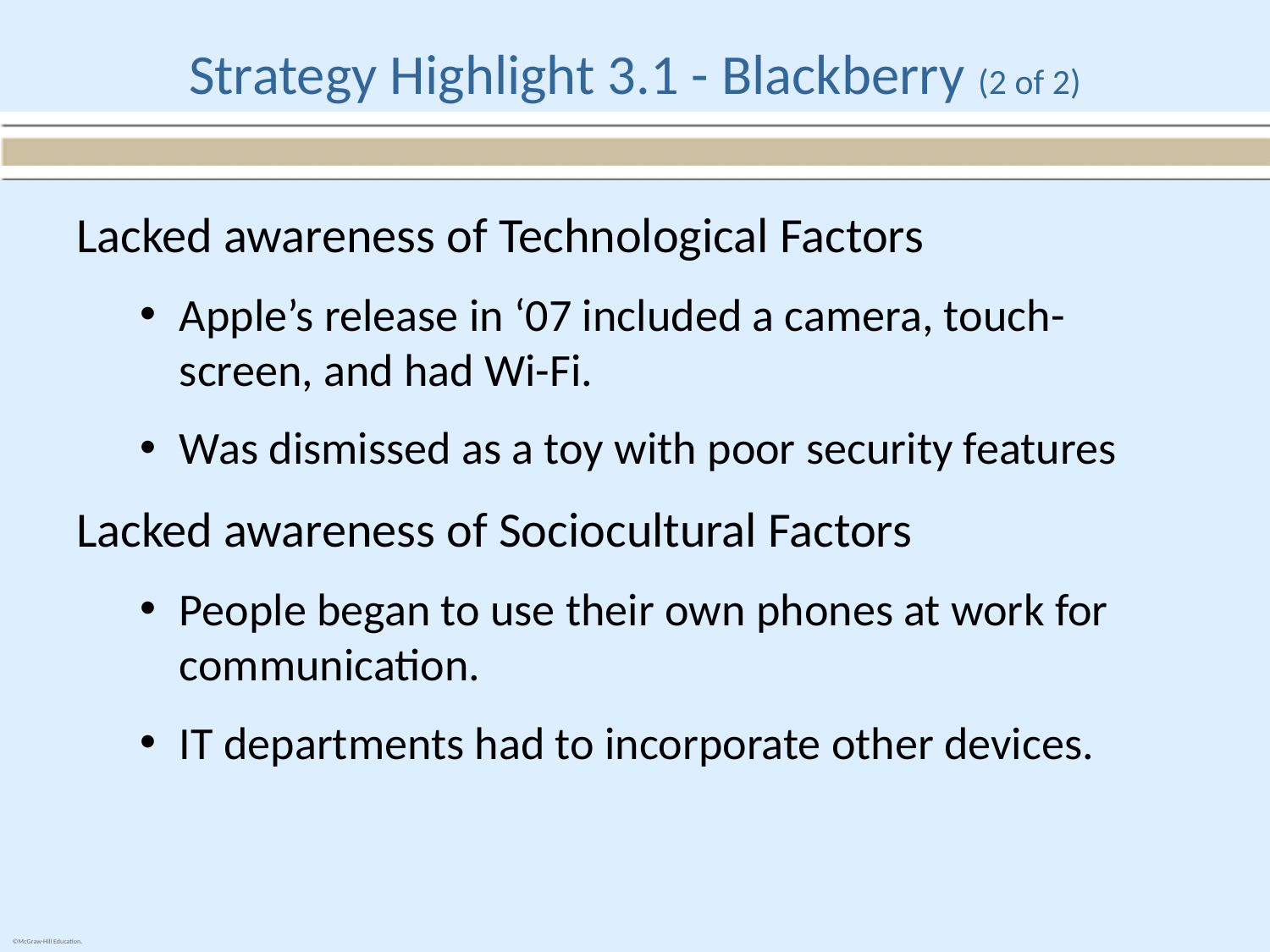

# Strategy Highlight 3.1 - Blackberry (2 of 2)
Lacked awareness of Technological Factors
Apple’s release in ‘07 included a camera, touch-screen, and had Wi-Fi.
Was dismissed as a toy with poor security features
Lacked awareness of Sociocultural Factors
People began to use their own phones at work for communication.
IT departments had to incorporate other devices.